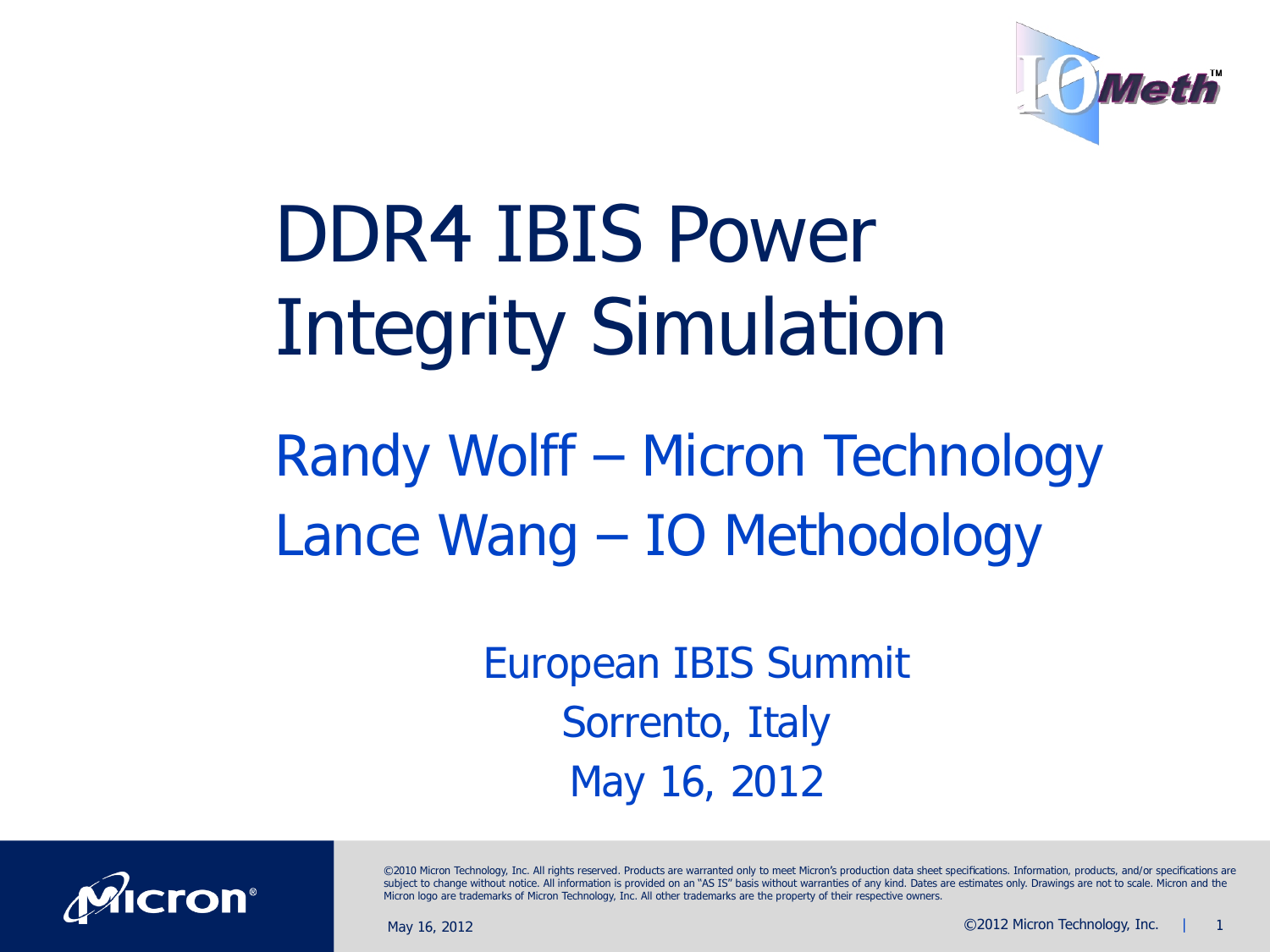

# DDR4 IBIS Power Integrity Simulation
Randy Wolff – Micron Technology
Lance Wang – IO Methodology

European IBIS Summit
Sorrento, Italy
May 16, 2012
May 16, 2012